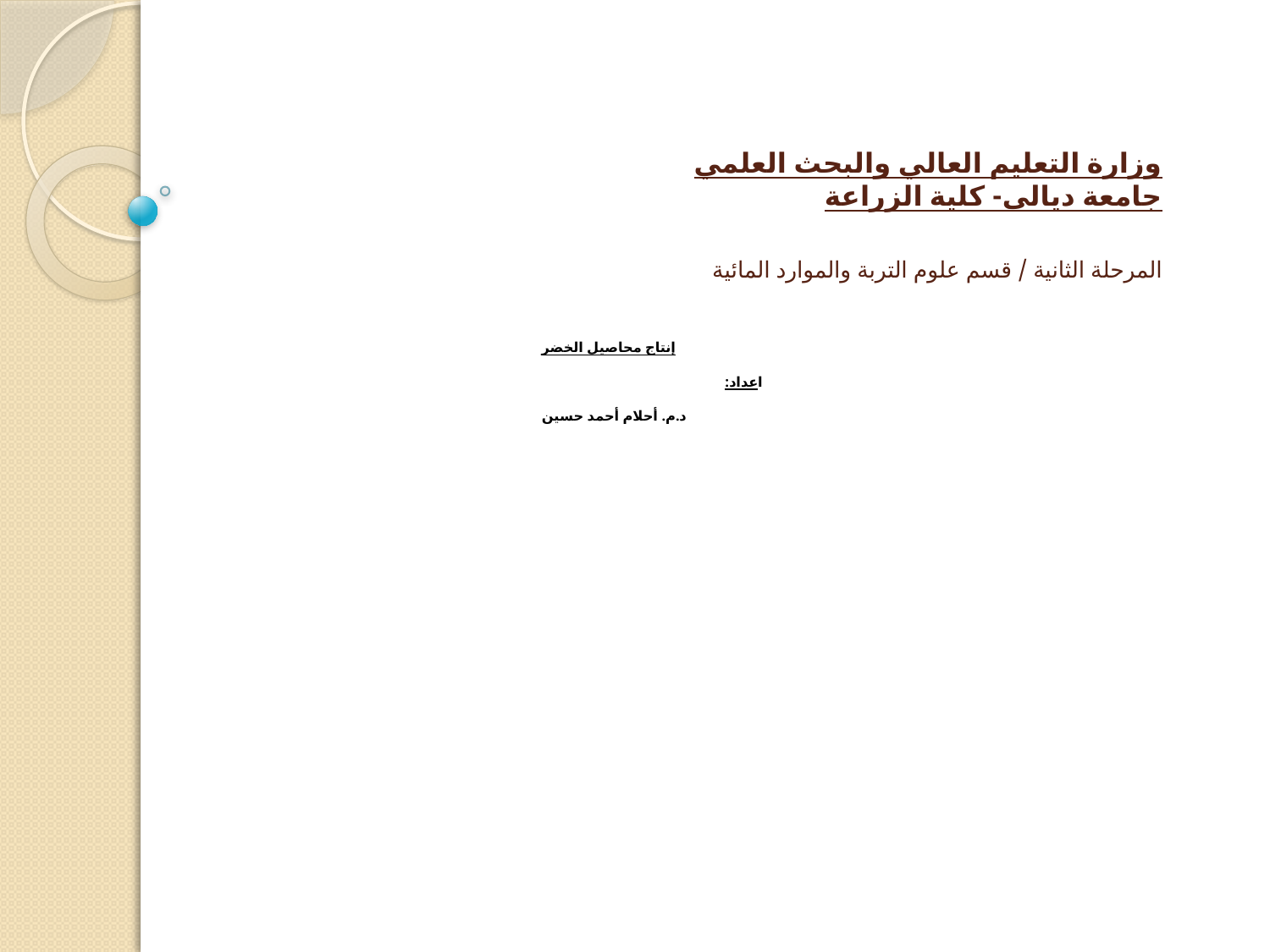

# وزارة التعليم العالي والبحث العلمي جامعة ديالى- كلية الزراعة    المرحلة الثانية / قسم علوم التربة والموارد المائية
إنتاج محاصيل الخضر

 اعداد:

د.م. أحلام أحمد حسين